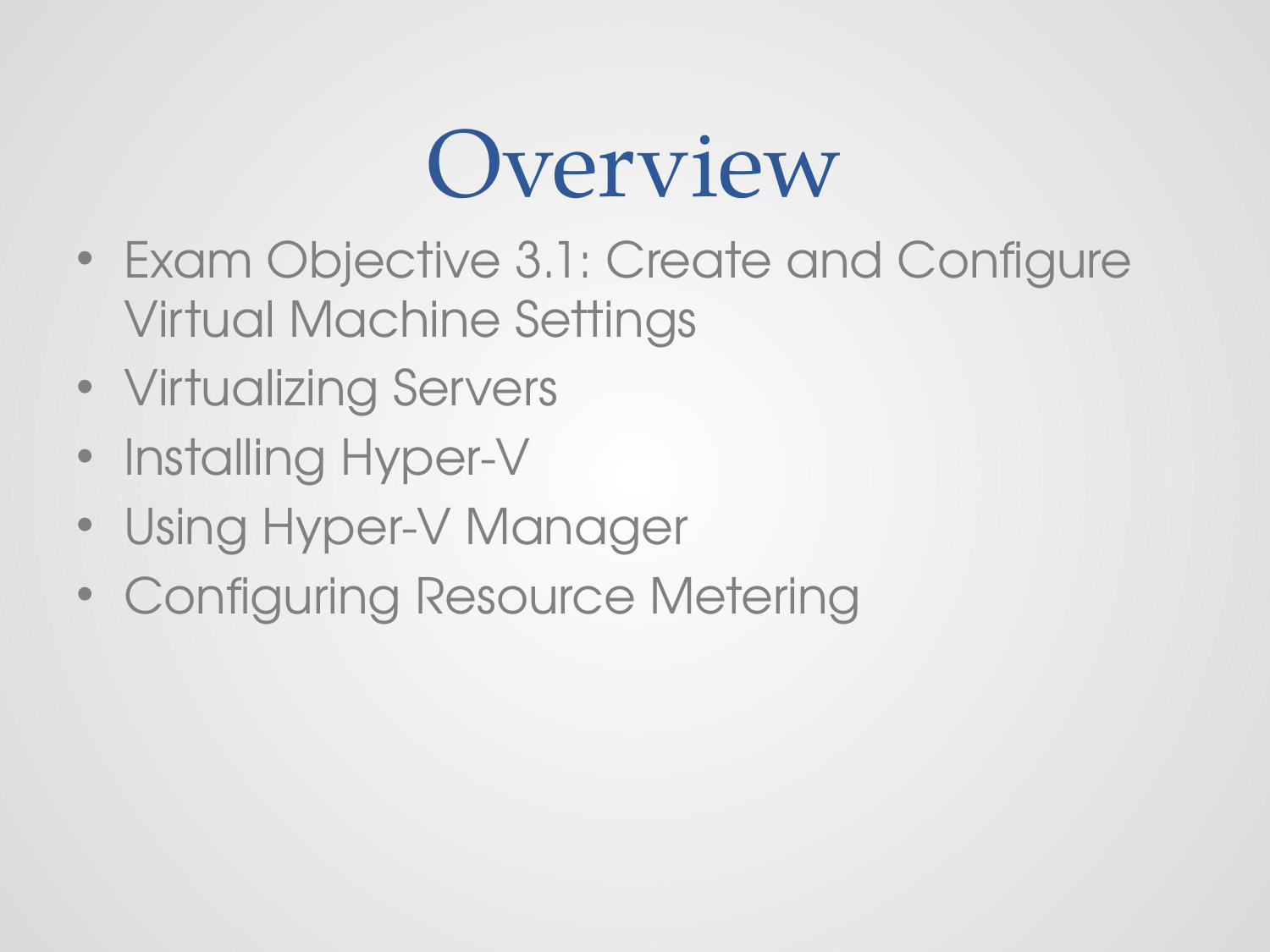

# Overview
Exam Objective 3.1: Create and Configure Virtual Machine Settings
Virtualizing Servers
Installing Hyper-V
Using Hyper-V Manager
Configuring Resource Metering
© 2013 John Wiley & Sons, Inc.
2